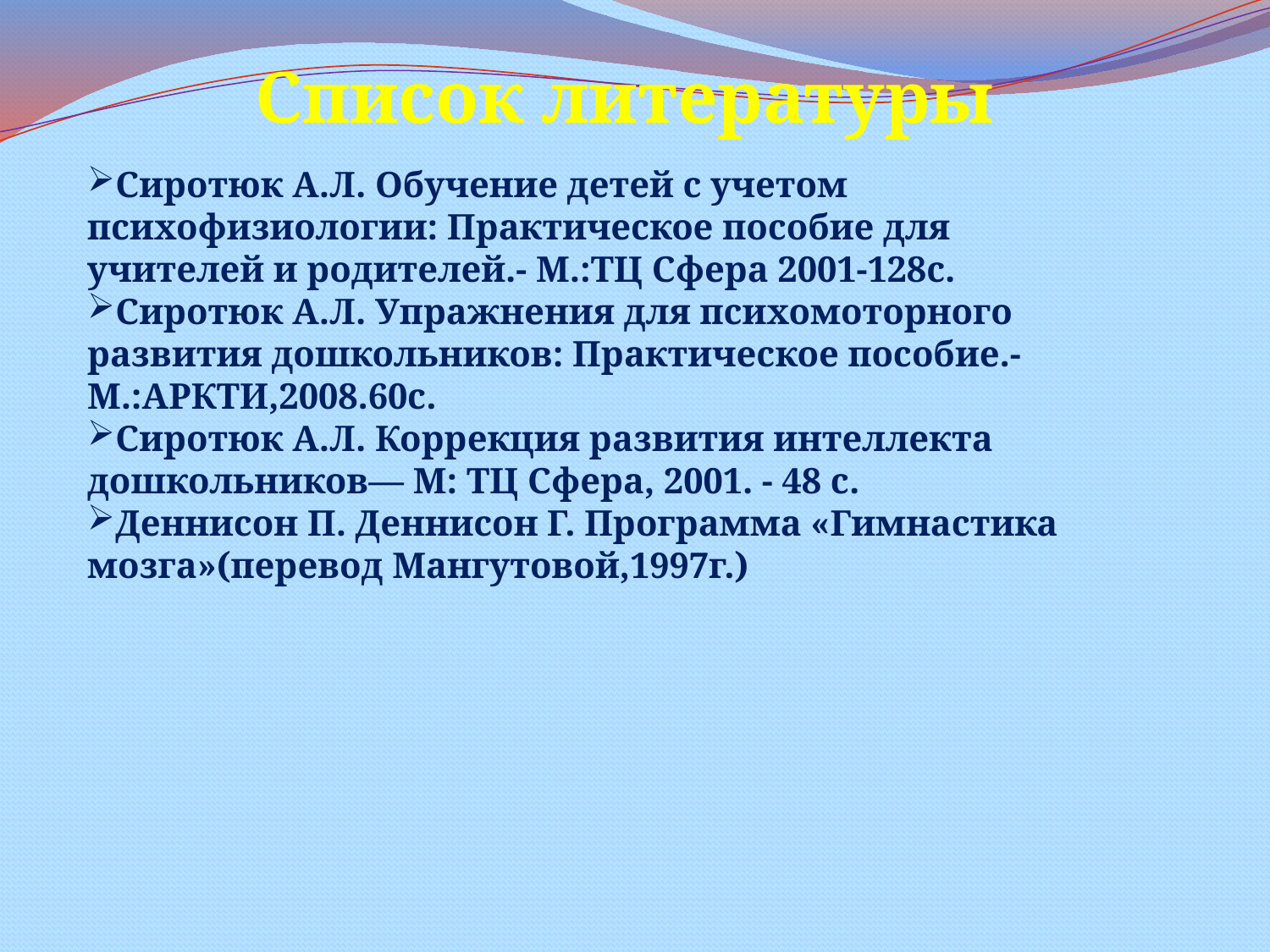

Список литературы

Сиротюк А.Л. Обучение детей с учетом психофизиологии: Практическое пособие для учителей и родителей.- М.:ТЦ Сфера 2001-128с.
Сиротюк А.Л. Упражнения для психомоторного развития дошкольников: Практическое пособие.-М.:АРКТИ,2008.60с.
Сиротюк А.Л. Коррекция развития интеллекта дошкольников— М: ТЦ Сфера, 2001. - 48 с.
Деннисон П. Деннисон Г. Программа «Гимнастика мозга»(перевод Мангутовой,1997г.)